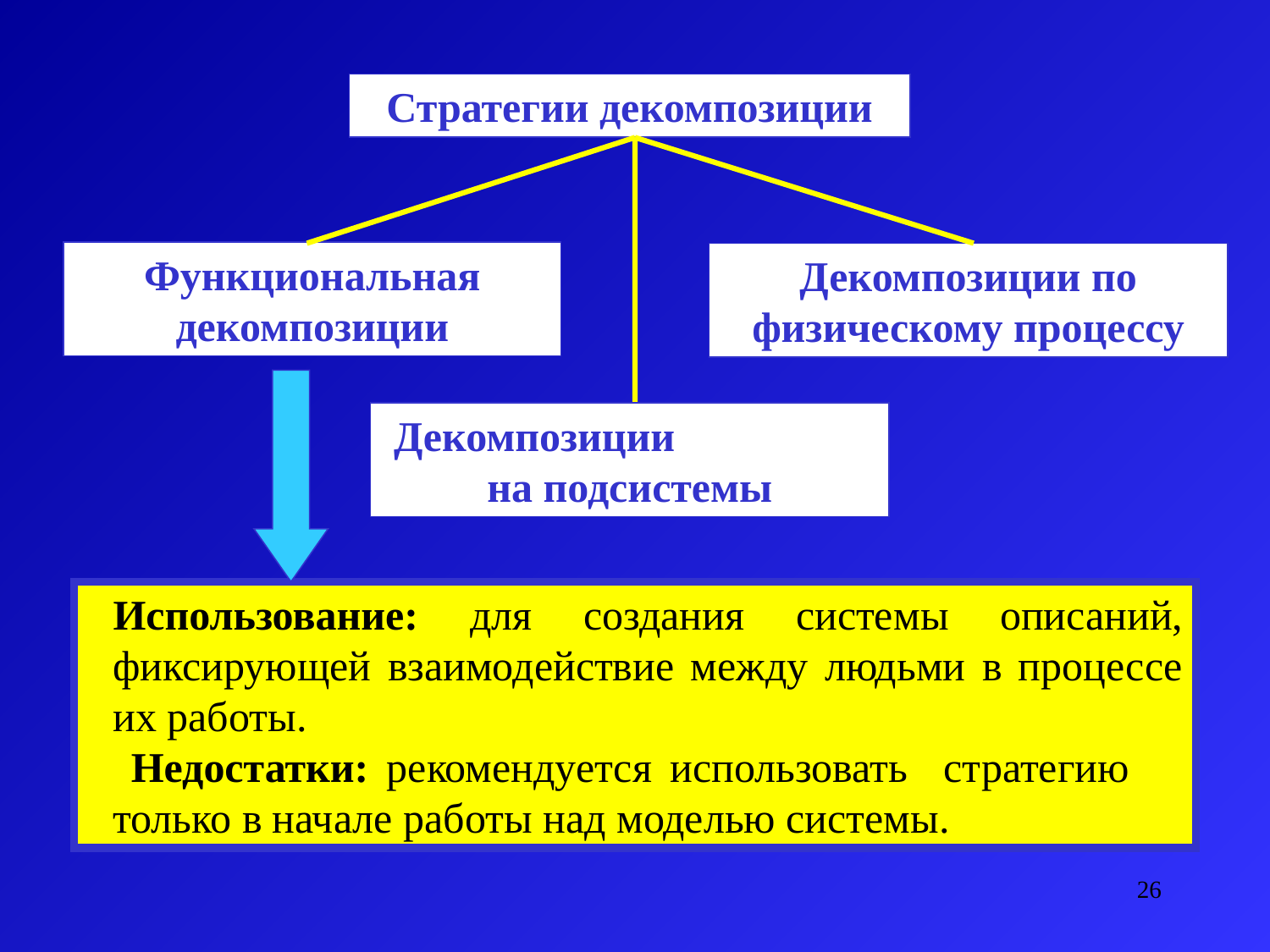

Стратегии декомпозиции

Функциональная декомпозиции
Декомпозиции по физическому процессу

Декомпозиции                   на подсистемы
Использование: для создания системы описаний, фиксирующей взаимодействие между людьми в процессе их работы.
 Недостатки: рекомендуется использовать  стратегию    только в начале работы над моделью системы.
26